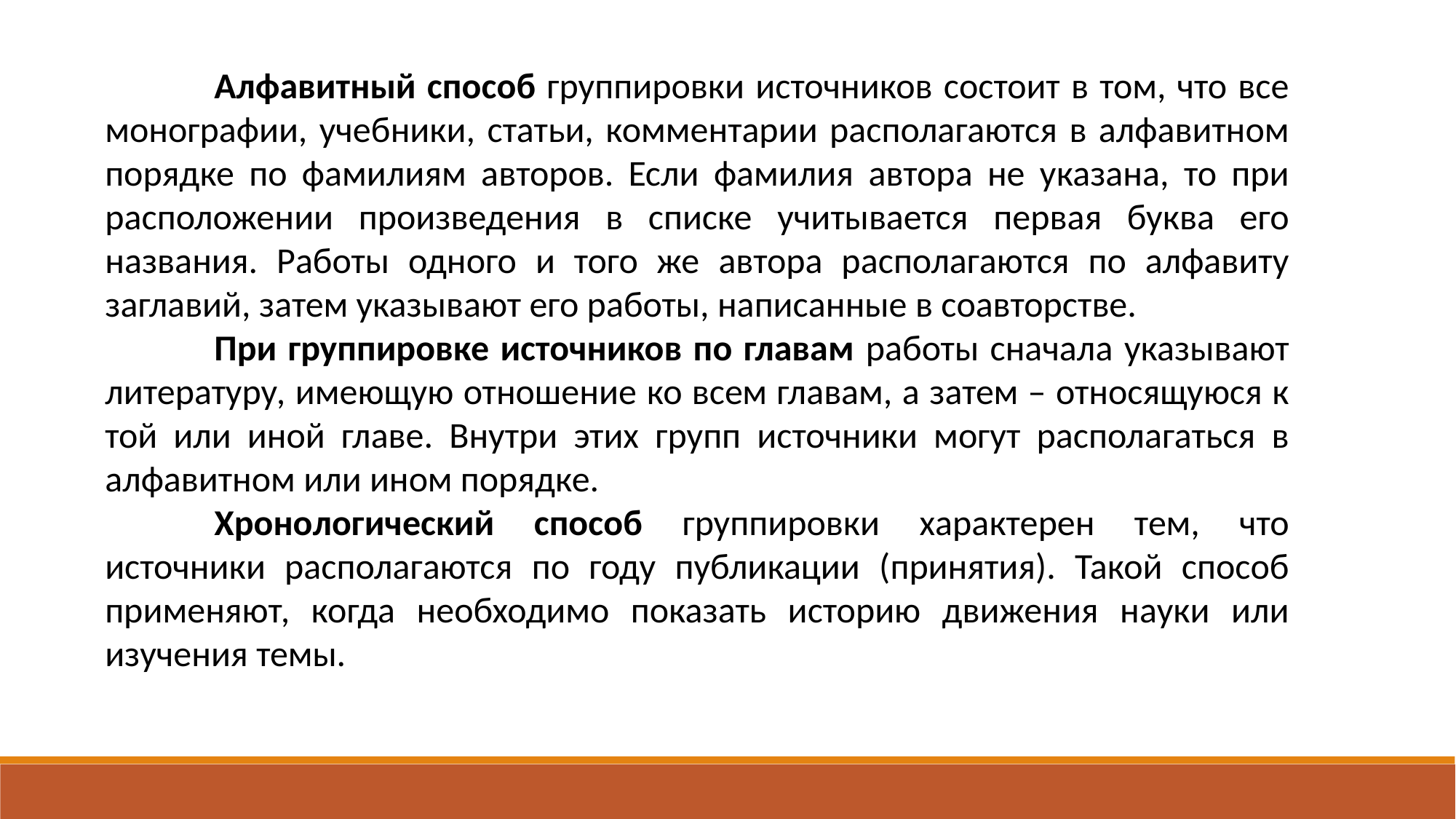

Алфавитный способ группировки источников состоит в том, что все монографии, учебники, статьи, комментарии располагаются в алфавитном порядке по фамилиям авторов. Если фамилия автора не указана, то при расположении произведения в списке учитывается первая буква его названия. Работы одного и того же автора располагаются по алфавиту заглавий, затем указывают его работы, написанные в соавторстве.
	При группировке источников по главам работы сначала указывают литературу, имеющую отношение ко всем главам, а затем – относящуюся к той или иной главе. Внутри этих групп источники могут располагаться в алфавитном или ином порядке.
	Хронологический способ группировки характерен тем, что источники располагаются по году публикации (принятия). Такой способ применяют, когда необходимо показать историю движения науки или изучения темы.